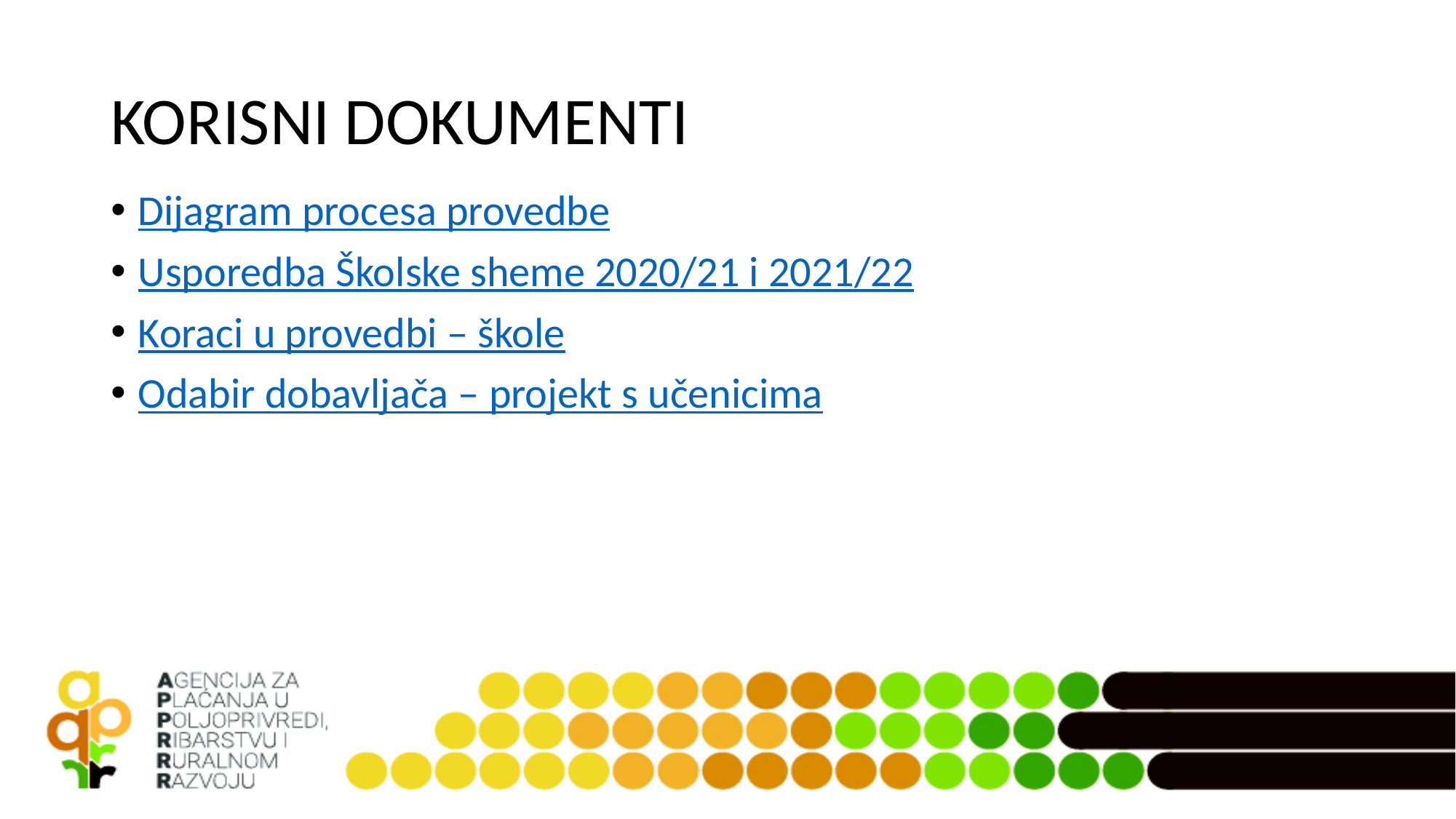

# KORISNI DOKUMENTI
Dijagram procesa provedbe
Usporedba Školske sheme 2020/21 i 2021/22
Koraci u provedbi – škole
Odabir dobavljača – projekt s učenicima